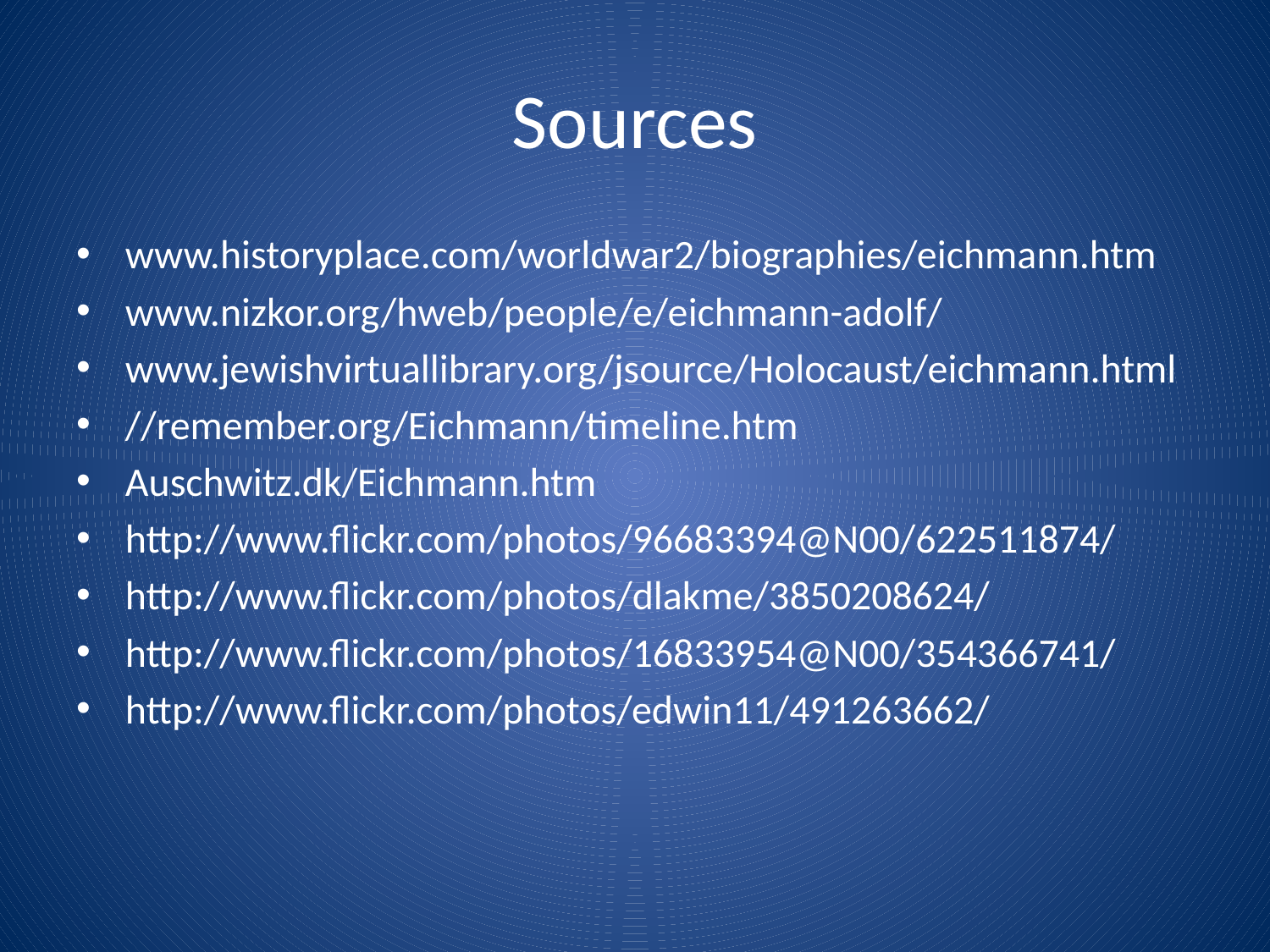

# Sources
www.historyplace.com/worldwar2/biographies/eichmann.htm
www.nizkor.org/hweb/people/e/eichmann-adolf/
www.jewishvirtuallibrary.org/jsource/Holocaust/eichmann.html
//remember.org/Eichmann/timeline.htm
Auschwitz.dk/Eichmann.htm
http://www.flickr.com/photos/96683394@N00/622511874/
http://www.flickr.com/photos/dlakme/3850208624/
http://www.flickr.com/photos/16833954@N00/354366741/
http://www.flickr.com/photos/edwin11/491263662/